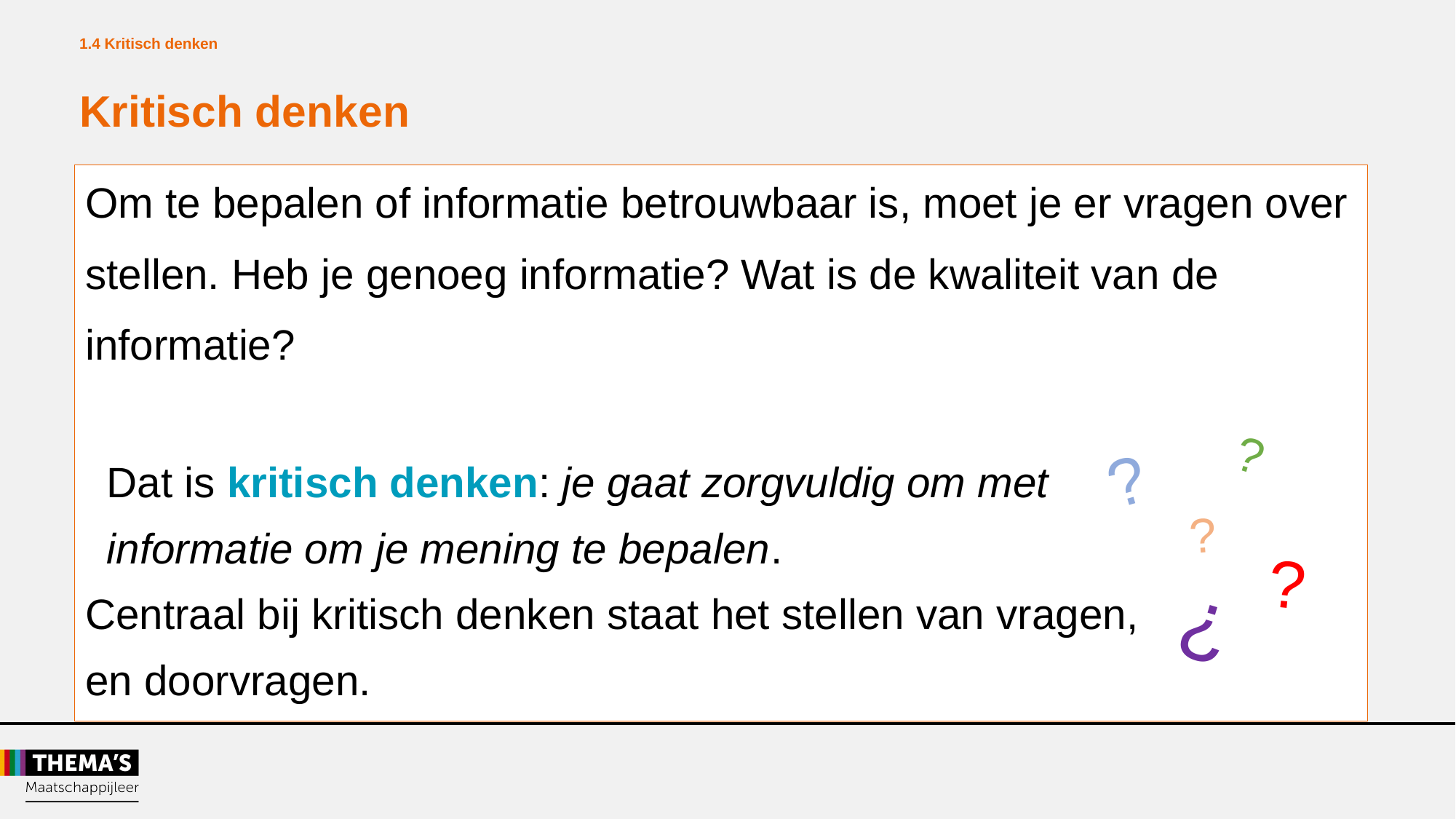

1.4 Kritisch denken
Kritisch denken
Om te bepalen of informatie betrouwbaar is, moet je er vragen over
stellen. Heb je genoeg informatie? Wat is de kwaliteit van de
informatie?

Dat is kritisch denken: je gaat zorgvuldig om met
informatie om je mening te bepalen.
Centraal bij kritisch denken staat het stellen van vragen,
en doorvragen.
?
?
?
?
?